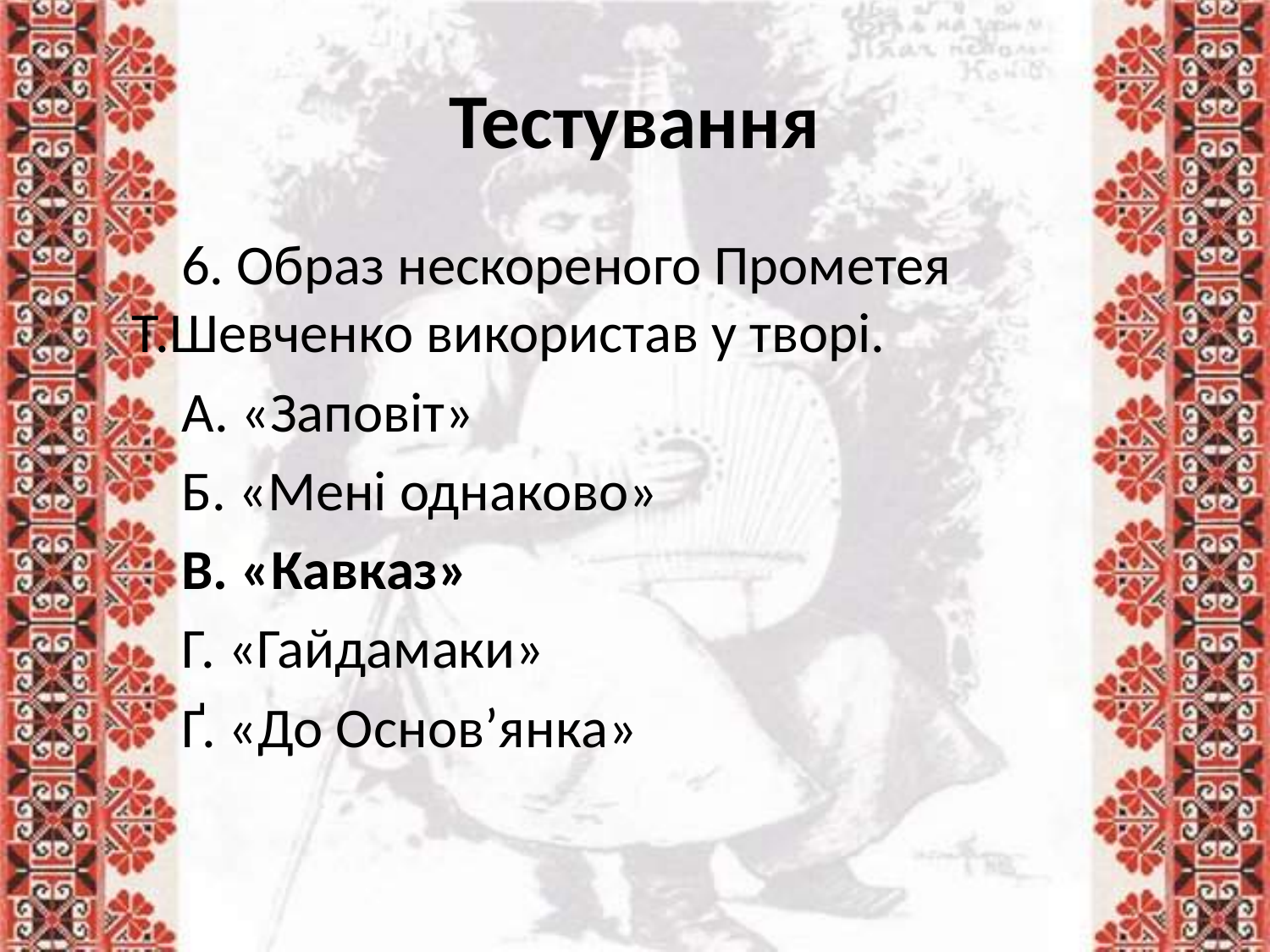

# Тестування
6. Образ нескореного Прометея Т.Шевченко використав у творі.
А. «Заповіт»
Б. «Мені однаково»
В. «Кавказ»
Г. «Гайдамаки»
Ґ. «До Основ’янка»